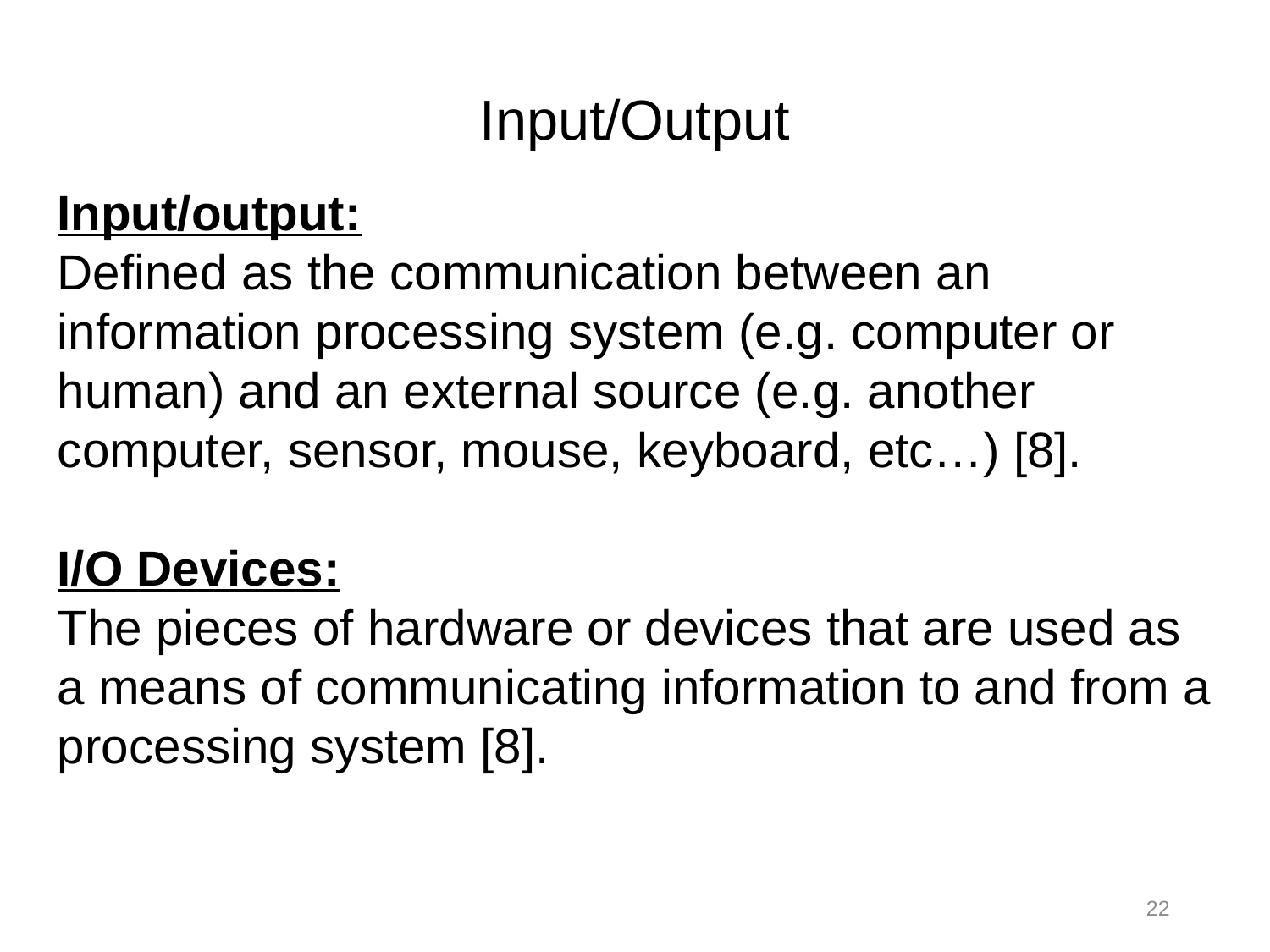

Input/Output
Input/output:
Defined as the communication between an information processing system (e.g. computer or human) and an external source (e.g. another computer, sensor, mouse, keyboard, etc…) [8].

I/O Devices:
The pieces of hardware or devices that are used as a means of communicating information to and from a processing system [8].

22